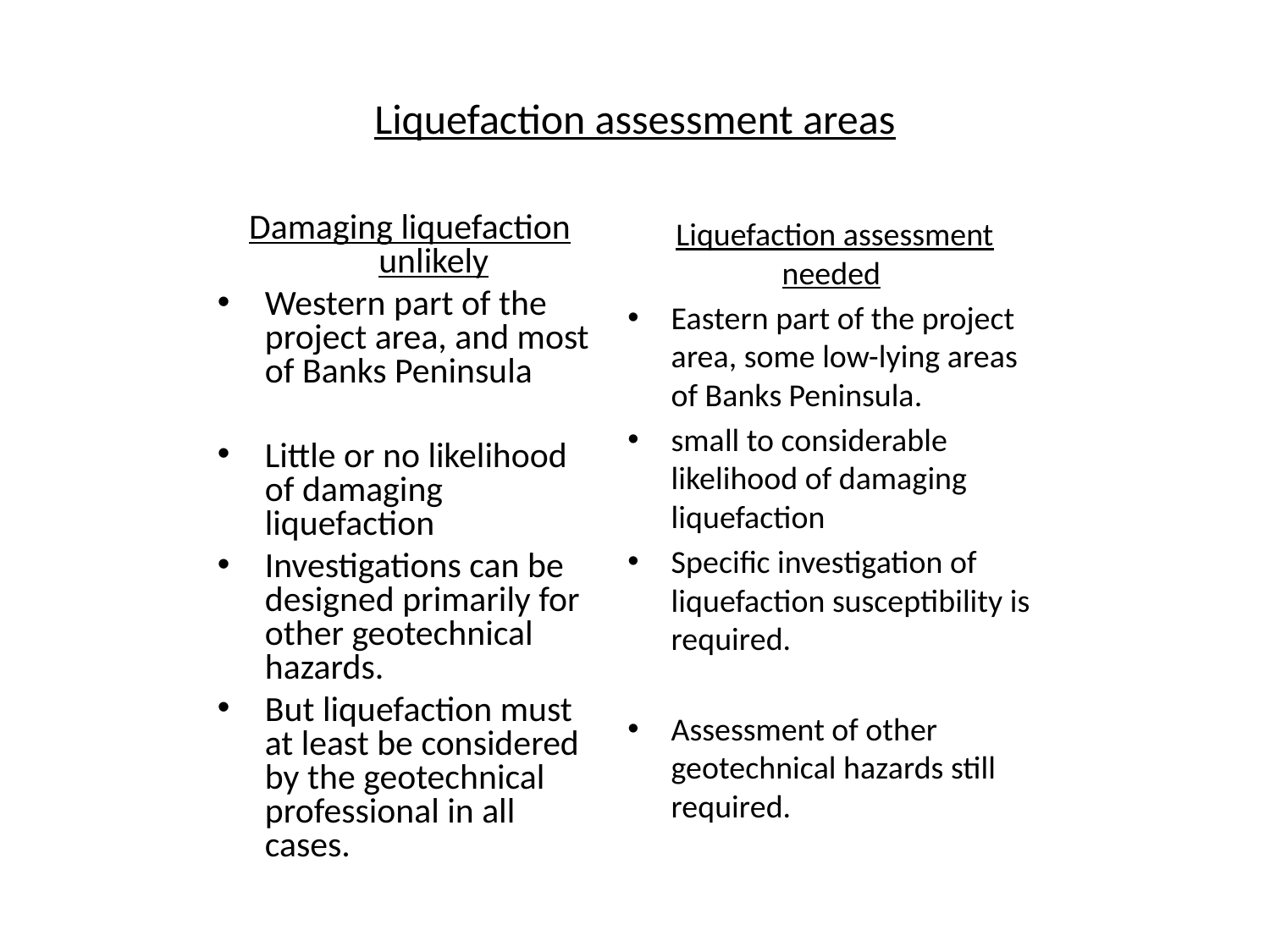

# Liquefaction assessment areas
Damaging liquefaction unlikely
Western part of the project area, and most of Banks Peninsula

Little or no likelihood of damaging liquefaction
Investigations can be designed primarily for other geotechnical hazards.
But liquefaction must at least be considered by the geotechnical professional in all cases.
Liquefaction assessment needed
Eastern part of the project area, some low-lying areas of Banks Peninsula.
small to considerable likelihood of damaging liquefaction
Specific investigation of liquefaction susceptibility is required.

Assessment of other geotechnical hazards still required.